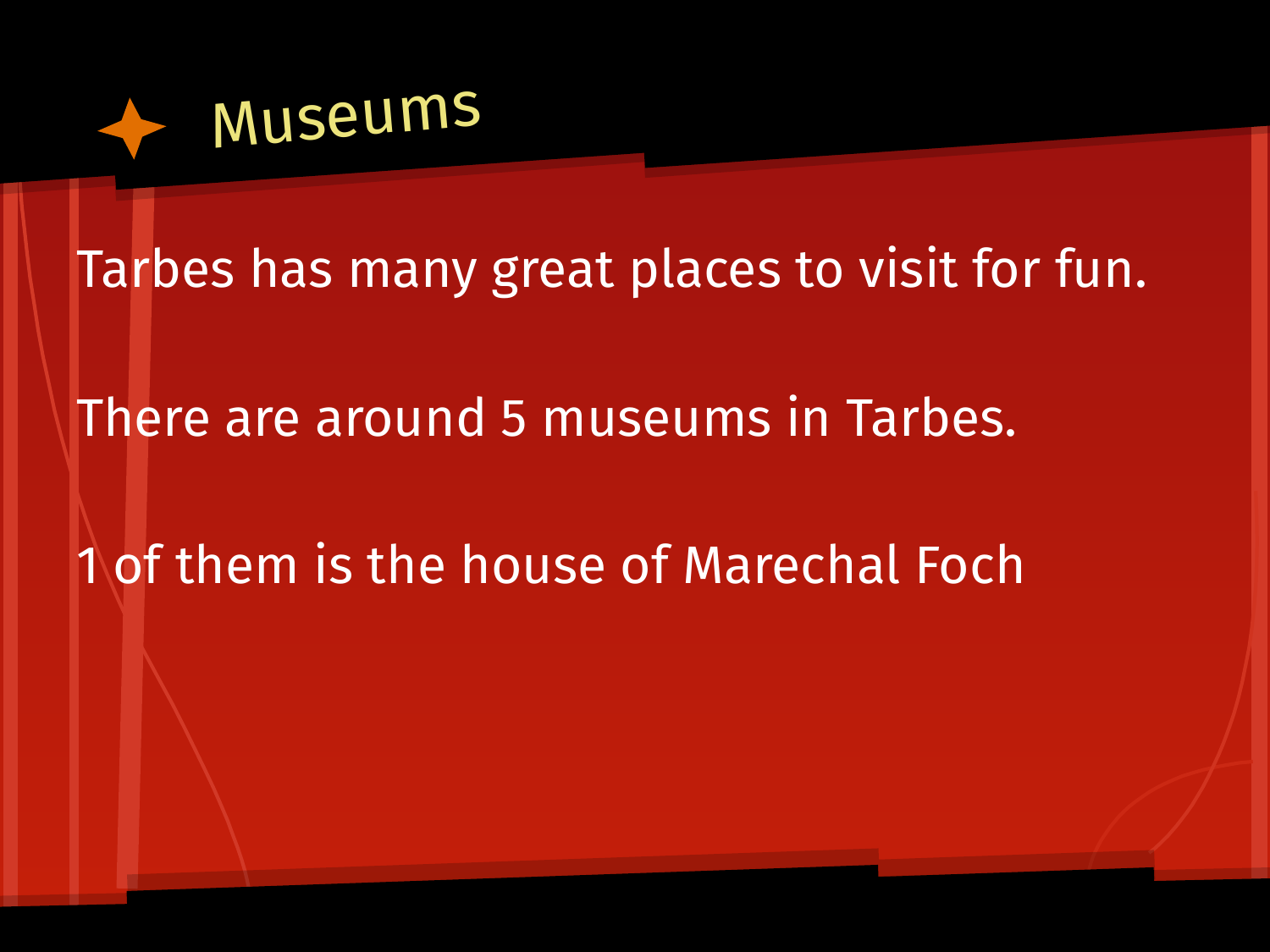

# Museums
Tarbes has many great places to visit for fun.

There are around 5 museums in Tarbes.

1 of them is the house of Marechal Foch